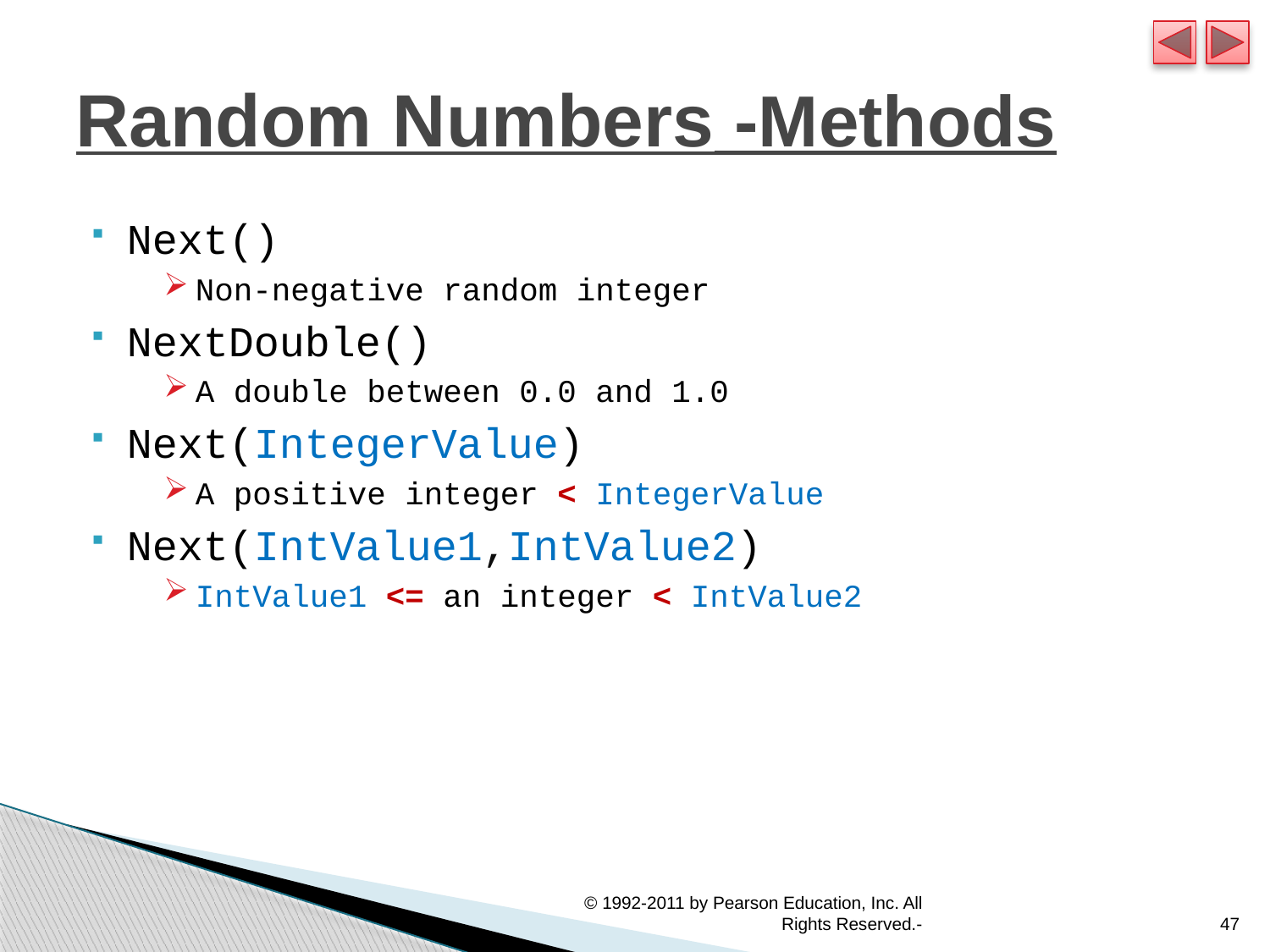

Random Numbers -Methods
Next()
Non-negative random integer
NextDouble()
A double between 0.0 and 1.0
Next(IntegerValue)
A positive integer < IntegerValue
Next(IntValue1,IntValue2)
IntValue1 <= an integer < IntValue2
© 1992-2011 by Pearson Education, Inc. All Rights Reserved.-
47